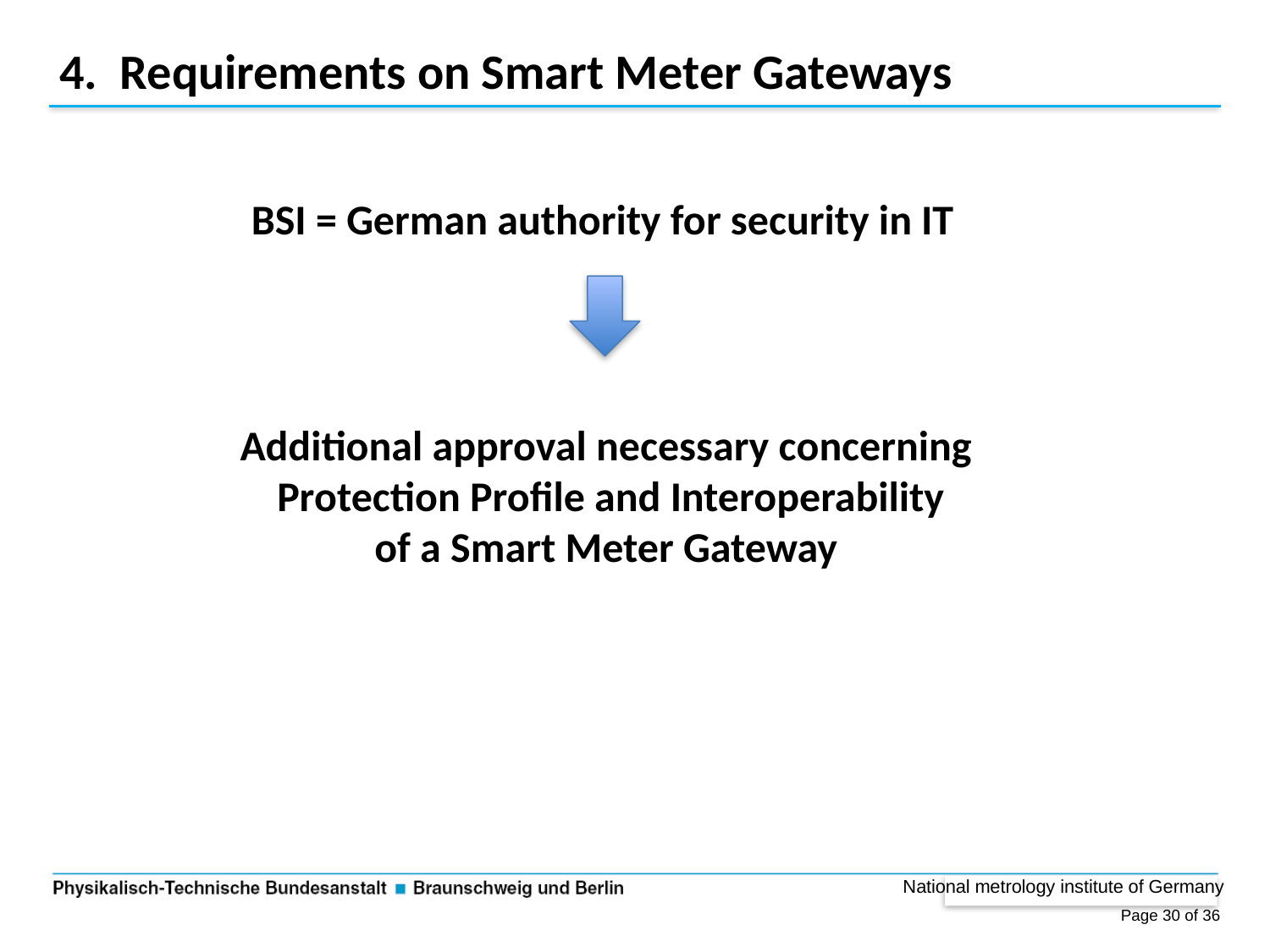

4.  Requirements on Smart Meter Gateways
BSI = German authority for security in IT

Additional approval necessary concerning
Protection Profile and Interoperability
of a Smart Meter Gateway